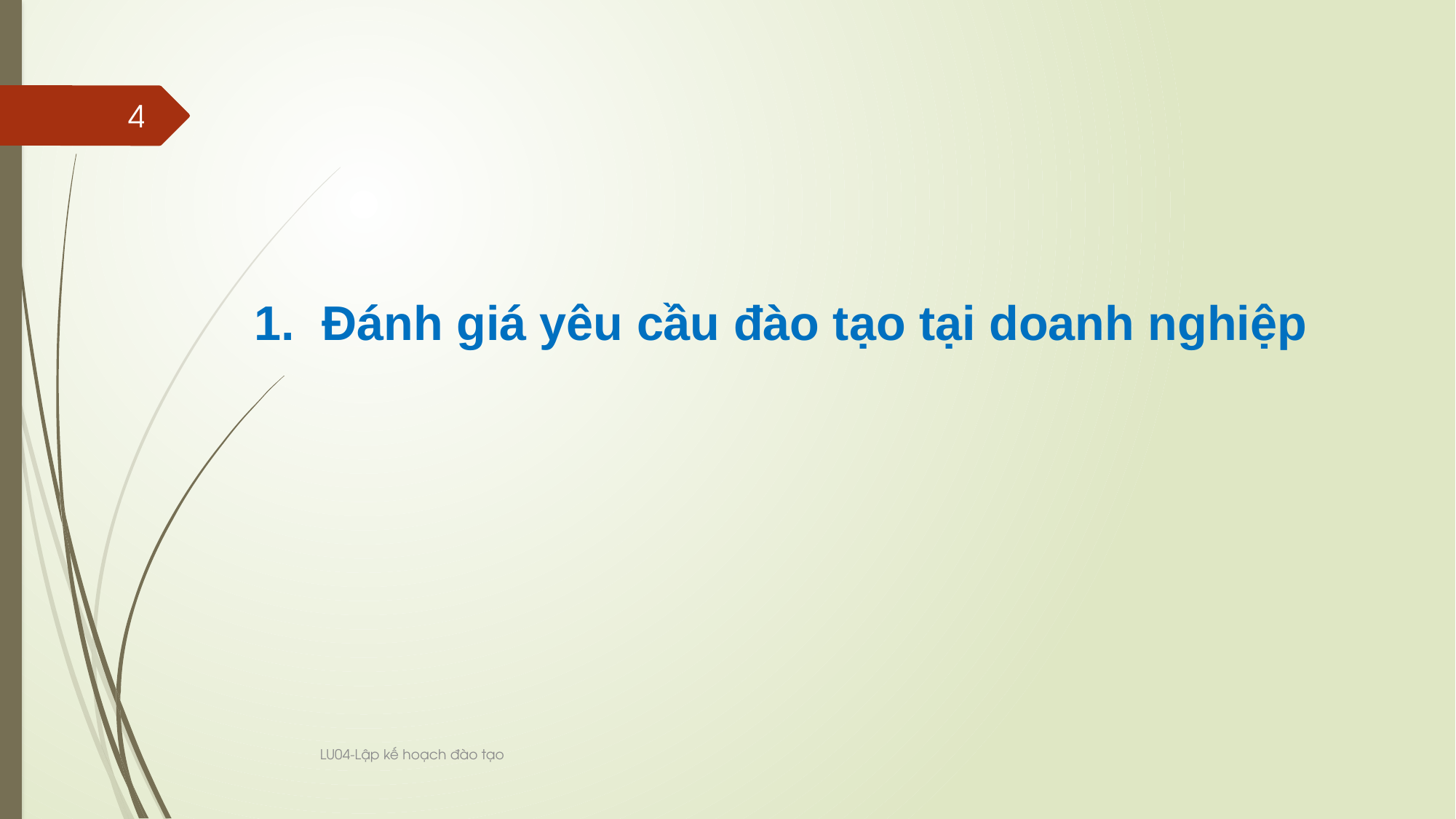

4

1.  Đánh giá yêu cầu đào tạo tại doanh nghiệp

LU04-Lập kế hoạch đào tạo